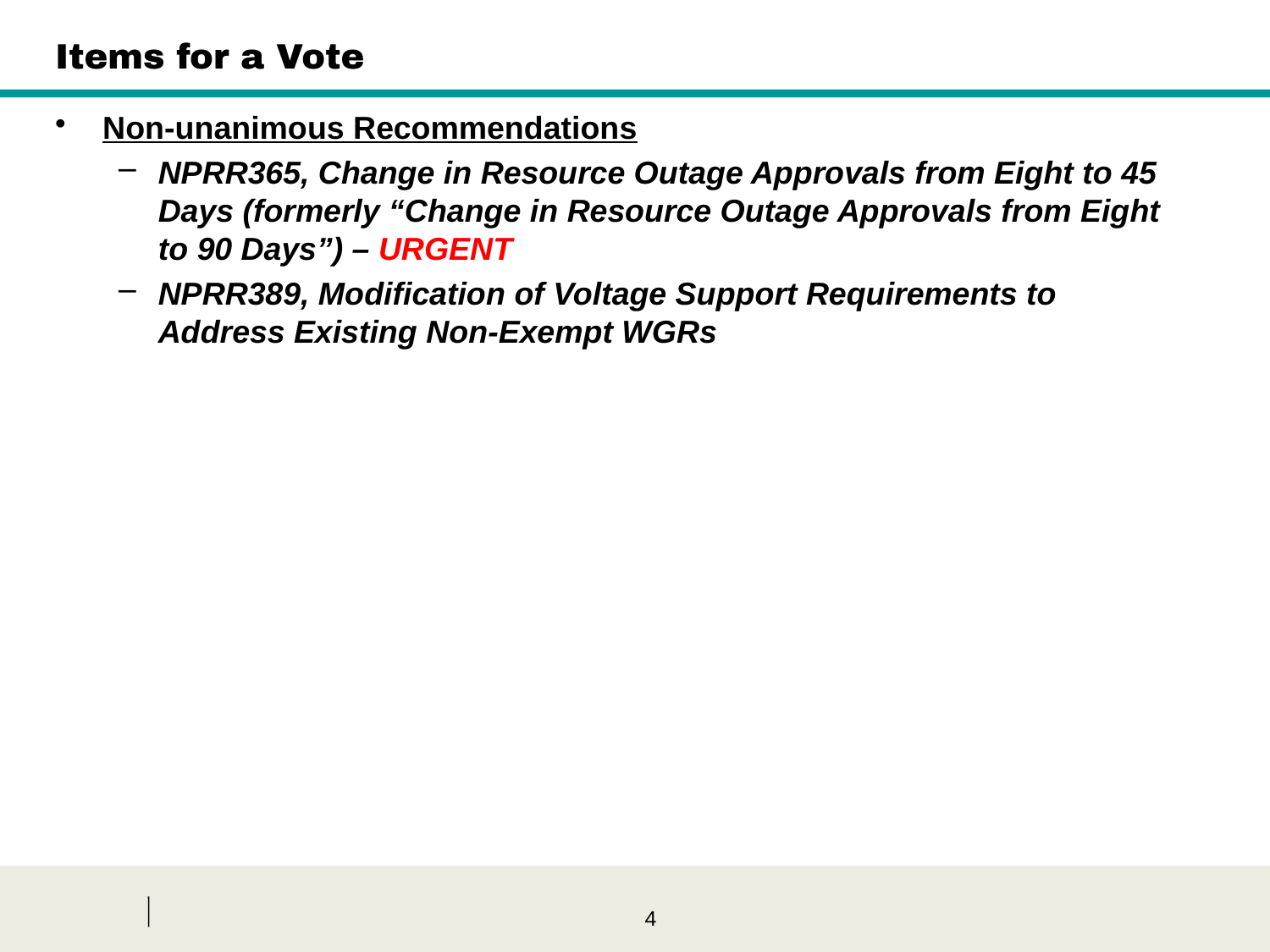

Items for a Vote
Non-unanimous Recommendations
NPRR365, Change in Resource Outage Approvals from Eight to 45 Days (formerly “Change in Resource Outage Approvals from Eight to 90 Days”) – Urgent
NPRR389, Modification of Voltage Support Requirements to Address Existing Non-Exempt WGRs